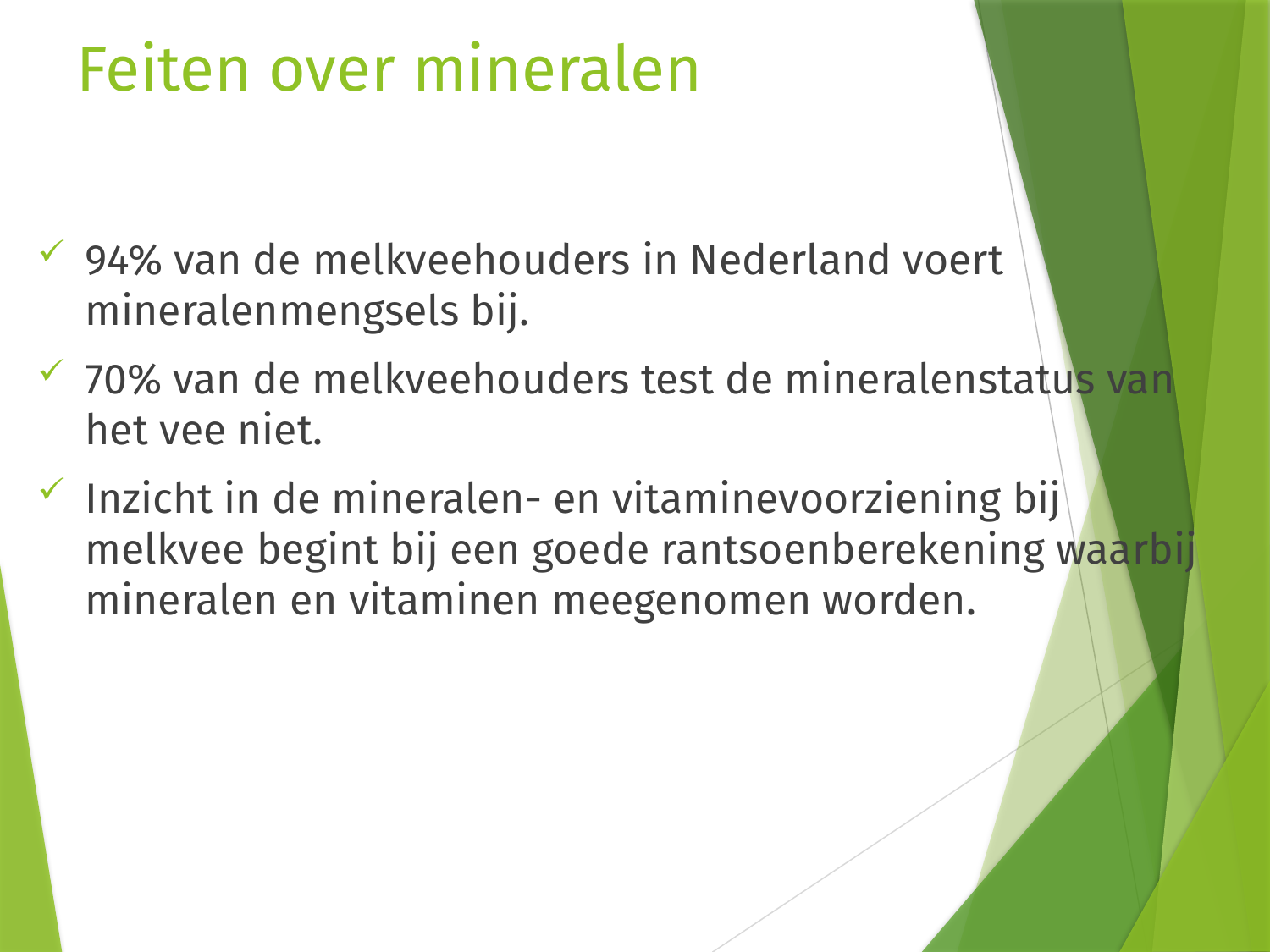

# Feiten over mineralen
94% van de melkveehouders in Nederland voert mineralenmengsels bij.
70% van de melkveehouders test de mineralenstatus van het vee niet.
Inzicht in de mineralen- en vitaminevoorziening bij melkvee begint bij een goede rantsoenberekening waarbij mineralen en vitaminen meegenomen worden.